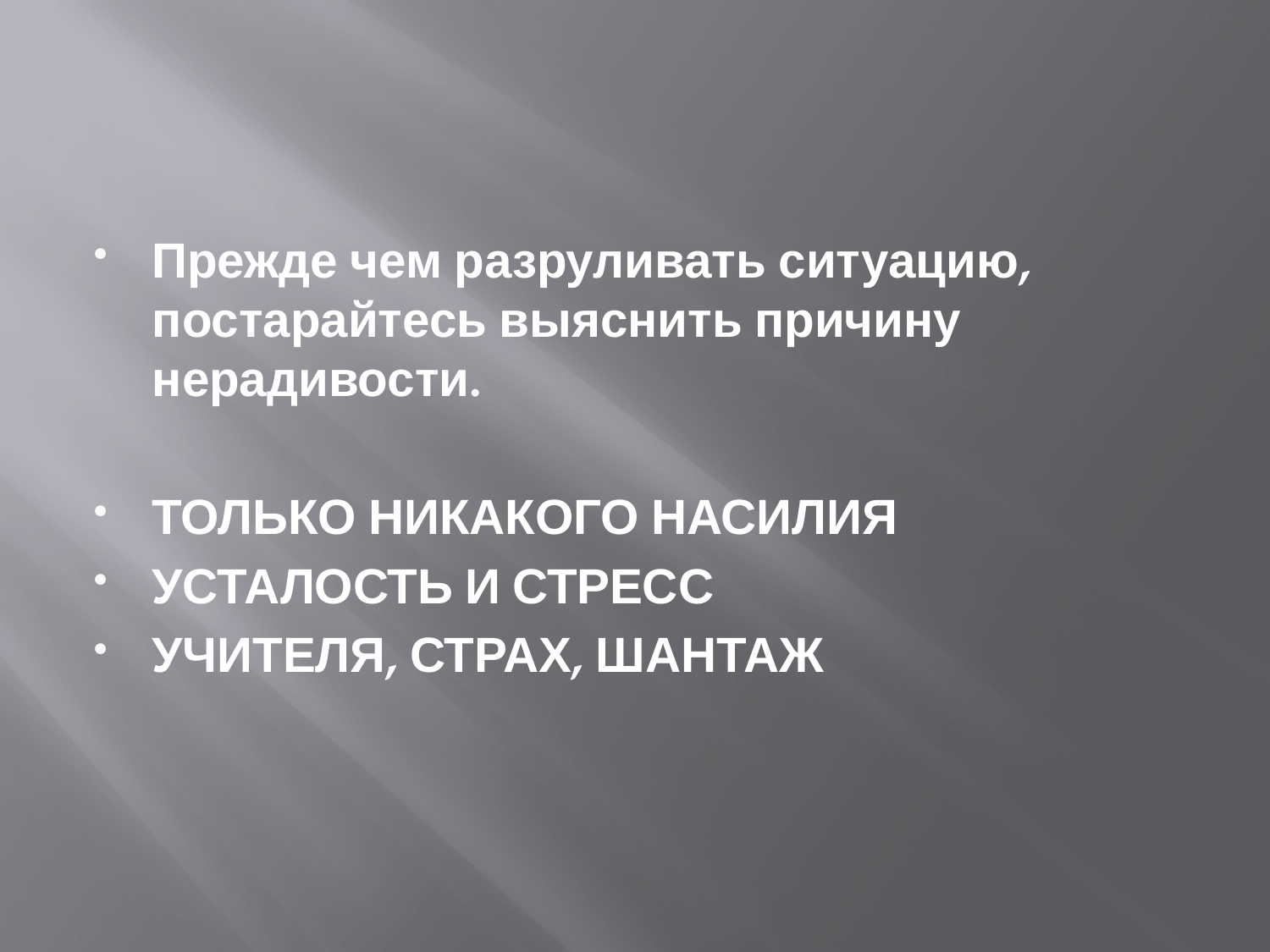

#
Прежде чем разруливать ситуацию, постарайтесь выяснить причину нерадивости.

ТОЛЬКО НИКАКОГО НАСИЛИЯ
УСТАЛОСТЬ И СТРЕСС
УЧИТЕЛЯ, СТРАХ, ШАНТАЖ